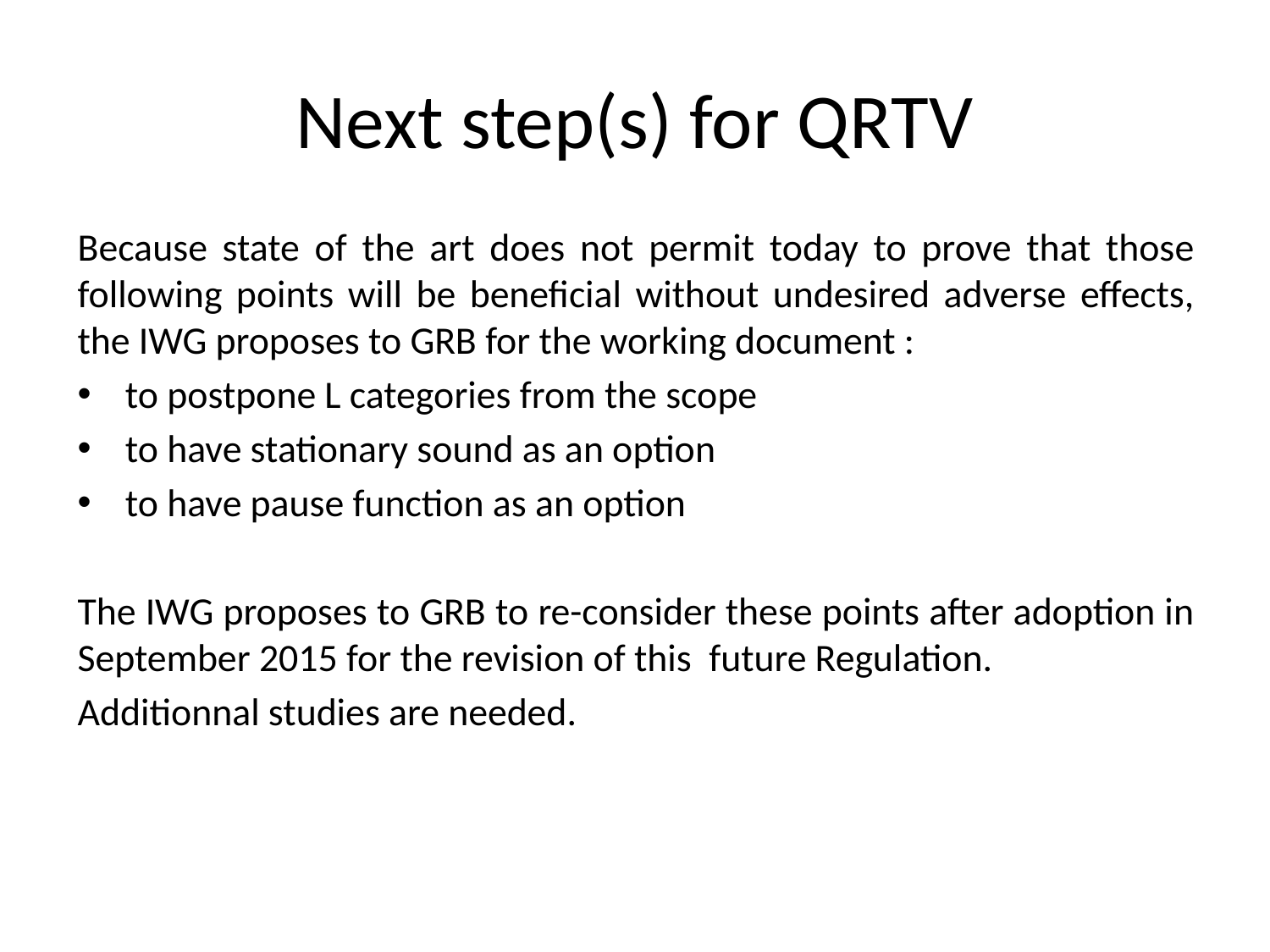

# Next step(s) for QRTV
Because state of the art does not permit today to prove that those following points will be beneficial without undesired adverse effects, the IWG proposes to GRB for the working document :
to postpone L categories from the scope
to have stationary sound as an option
to have pause function as an option

The IWG proposes to GRB to re-consider these points after adoption in September 2015 for the revision of this  future Regulation.
Additionnal studies are needed.